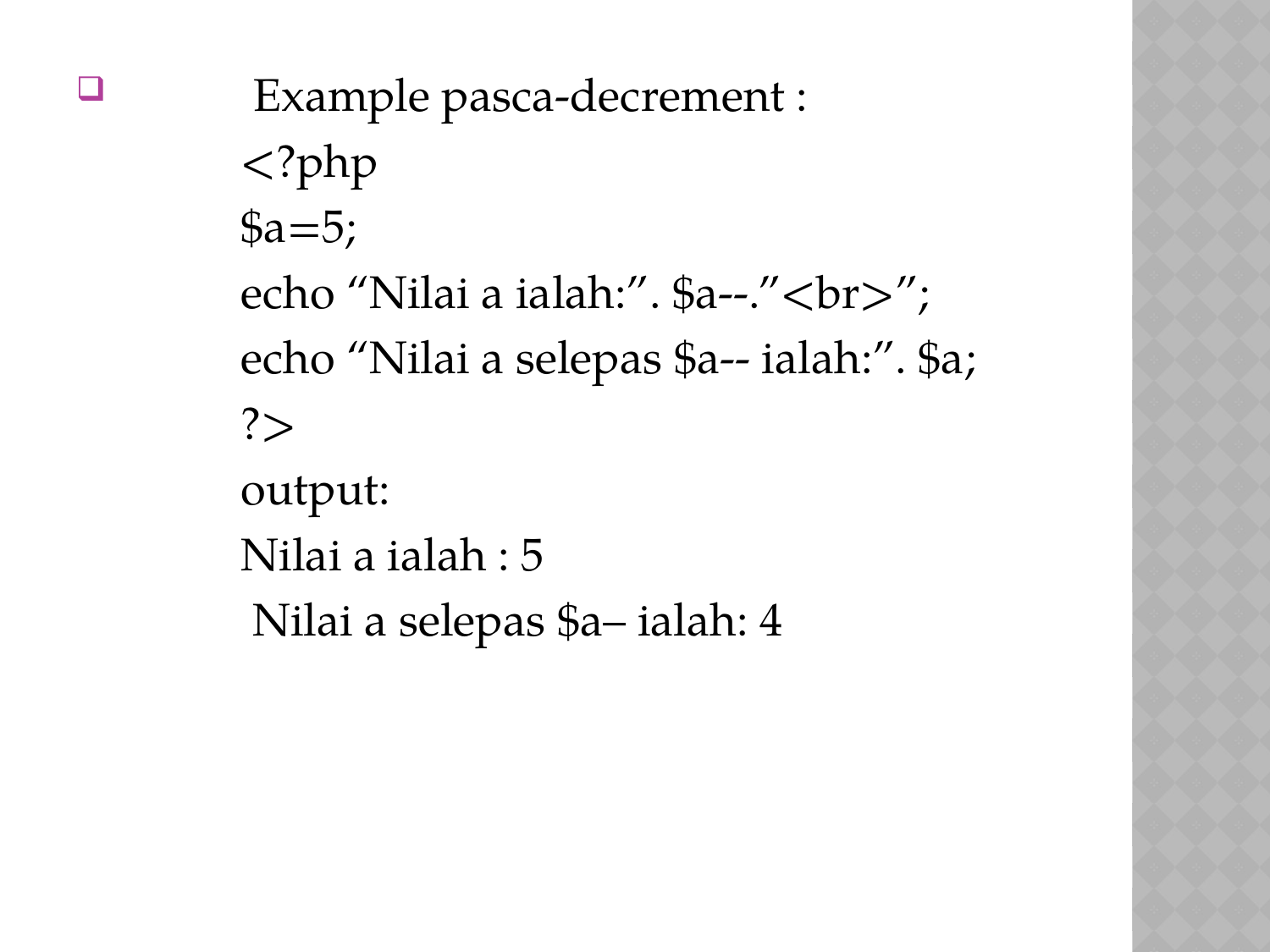

Example pasca-decrement :
		<?php
		$a=5;
		echo “Nilai a ialah:”. $a--.”<br>”;
		echo “Nilai a selepas $a-- ialah:”. $a;
		?>
		output:
		Nilai a ialah : 5
		 Nilai a selepas $a– ialah: 4